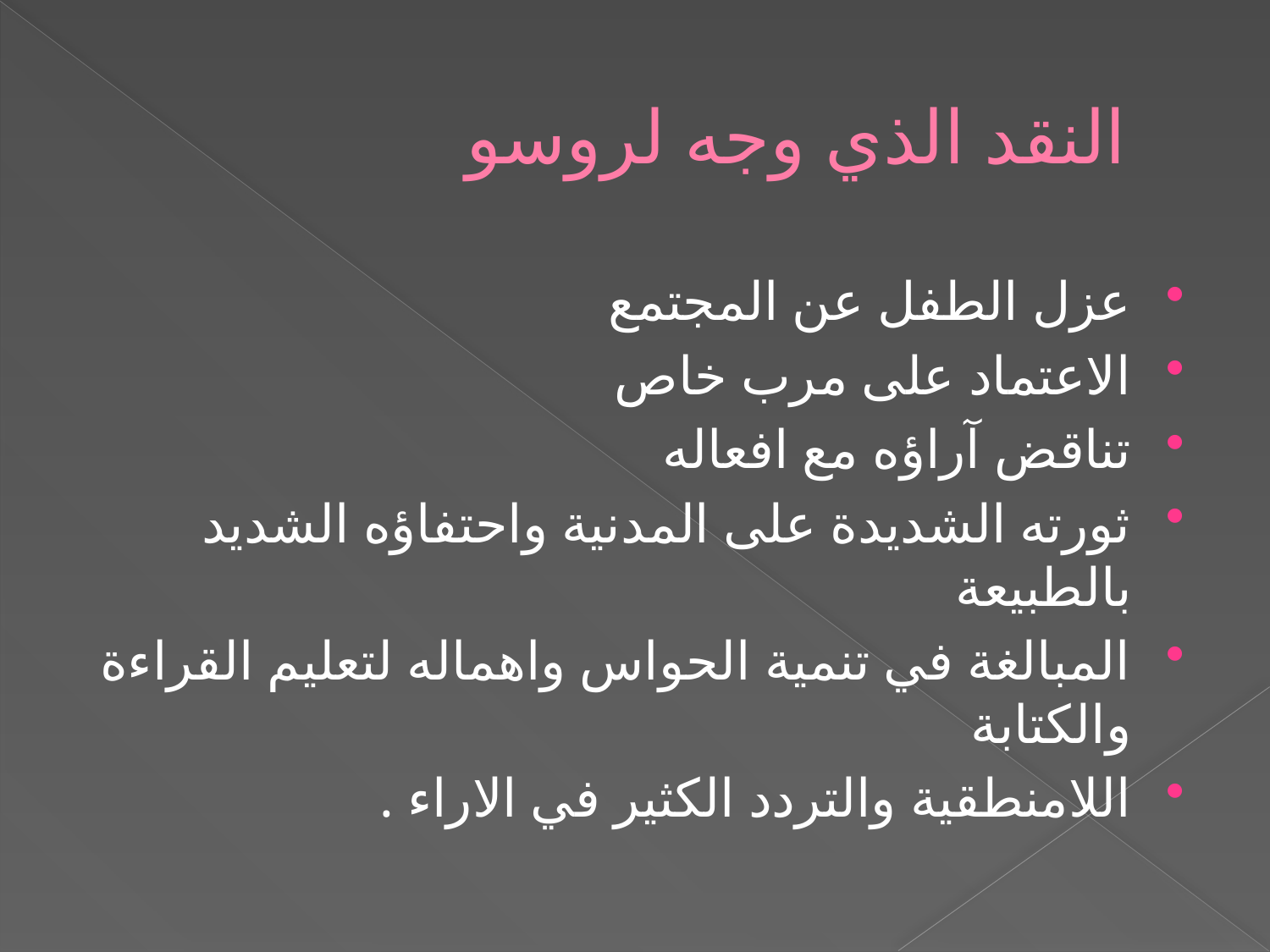

# النقد الذي وجه لروسو
عزل الطفل عن المجتمع
الاعتماد على مرب خاص
تناقض آراؤه مع افعاله
ثورته الشديدة على المدنية واحتفاؤه الشديد بالطبيعة
المبالغة في تنمية الحواس واهماله لتعليم القراءة والكتابة
اللامنطقية والتردد الكثير في الاراء .